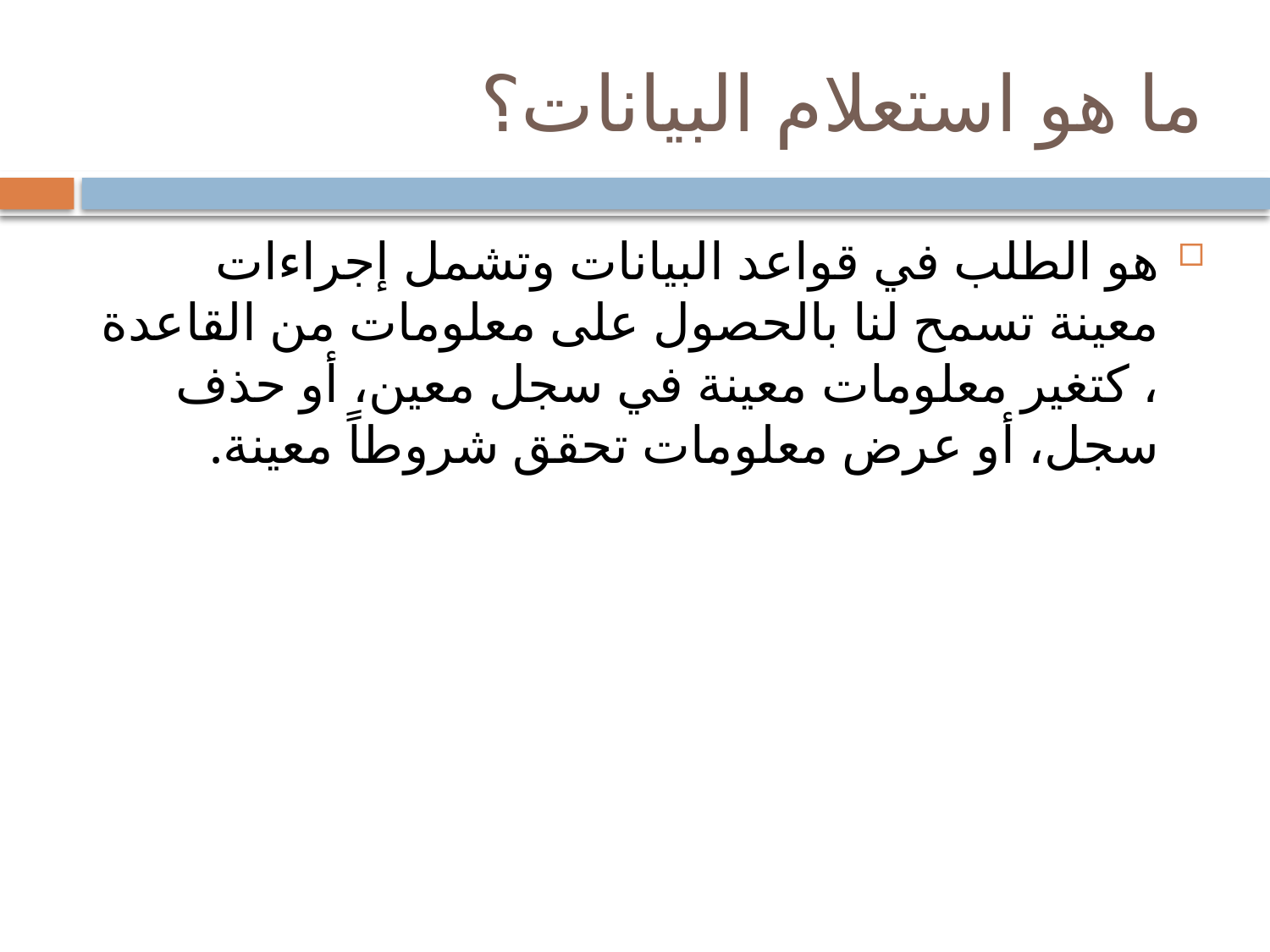

# ما هو استعلام البيانات؟
هو الطلب في قواعد البيانات وتشمل إجراءات معينة تسمح لنا بالحصول على معلومات من القاعدة ، كتغير معلومات معينة في سجل معين، أو حذف سجل، أو عرض معلومات تحقق شروطاً معينة.